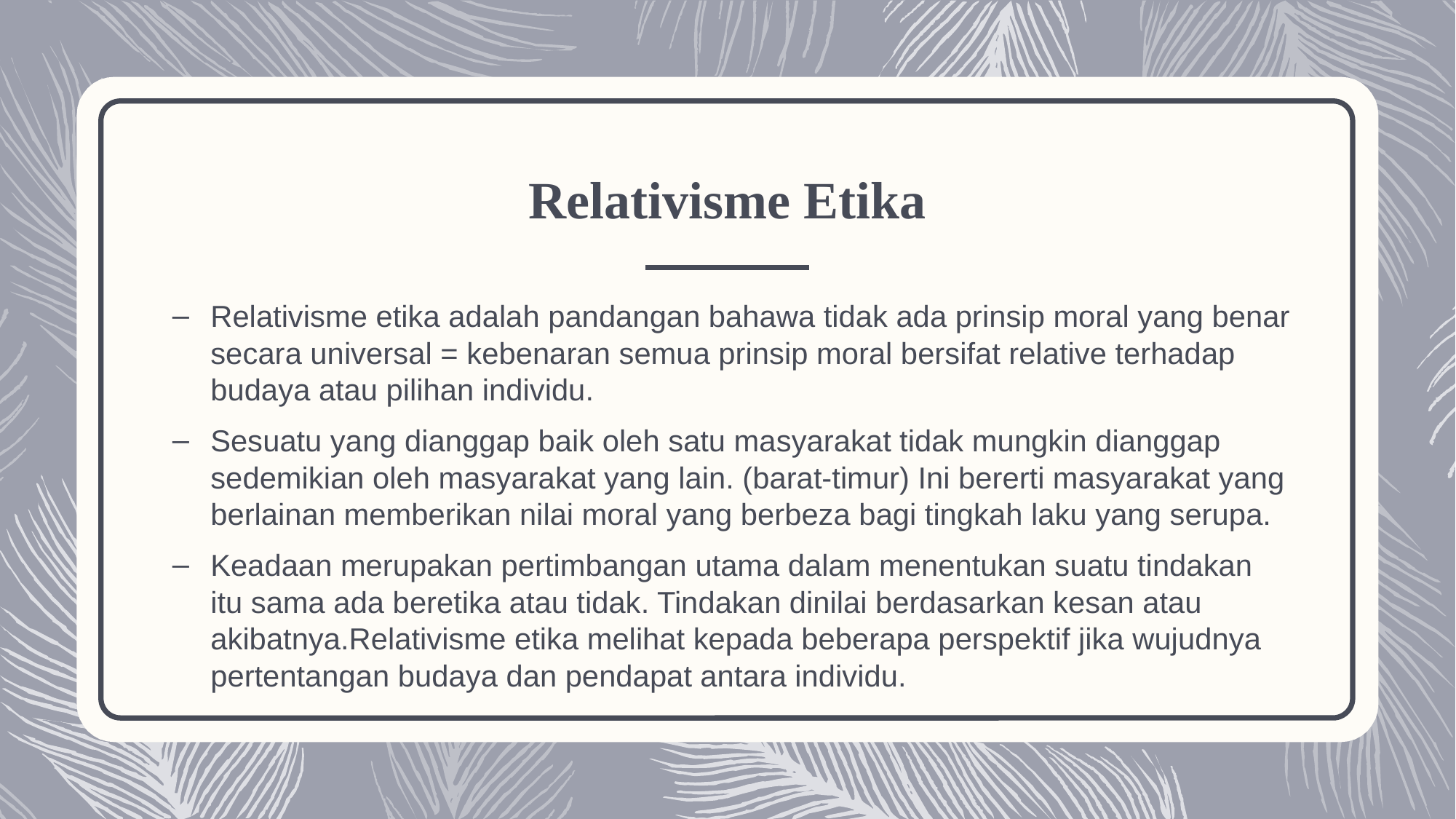

# Relativisme Etika
Relativisme etika adalah pandangan bahawa tidak ada prinsip moral yang benar secara universal = kebenaran semua prinsip moral bersifat relative terhadap budaya atau pilihan individu.
Sesuatu yang dianggap baik oleh satu masyarakat tidak mungkin dianggap sedemikian oleh masyarakat yang lain. (barat-timur) Ini bererti masyarakat yang berlainan memberikan nilai moral yang berbeza bagi tingkah laku yang serupa.
Keadaan merupakan pertimbangan utama dalam menentukan suatu tindakan itu sama ada beretika atau tidak. Tindakan dinilai berdasarkan kesan atau akibatnya.Relativisme etika melihat kepada beberapa perspektif jika wujudnya pertentangan budaya dan pendapat antara individu.